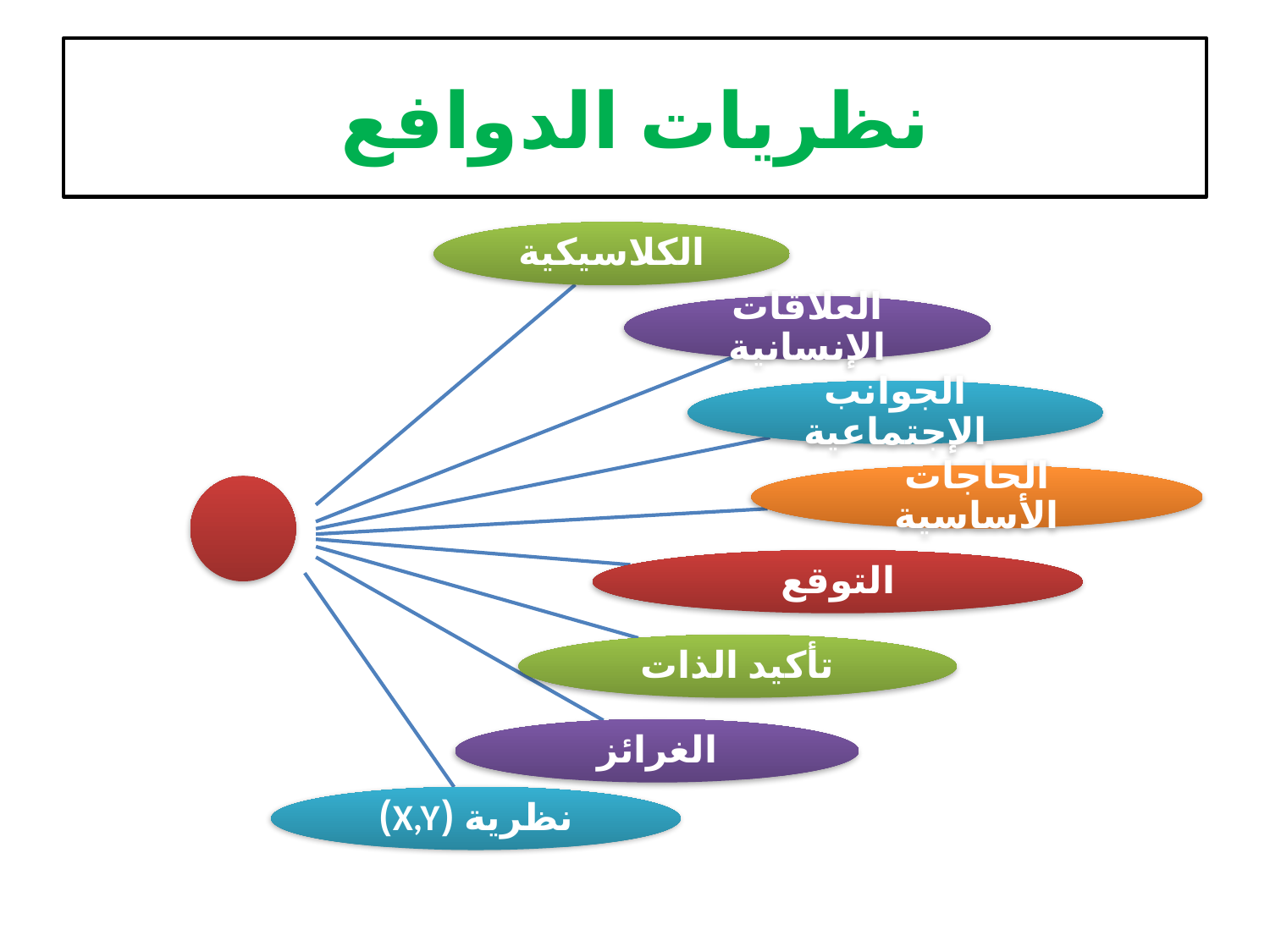

# نظريات الدوافع
الكلاسيكية
العلاقات الإنسانية
الجوانب الإجتماعية
الحاجات الأساسية
التوقع
تأكيد الذات
الغرائز
نظرية (X,Y)